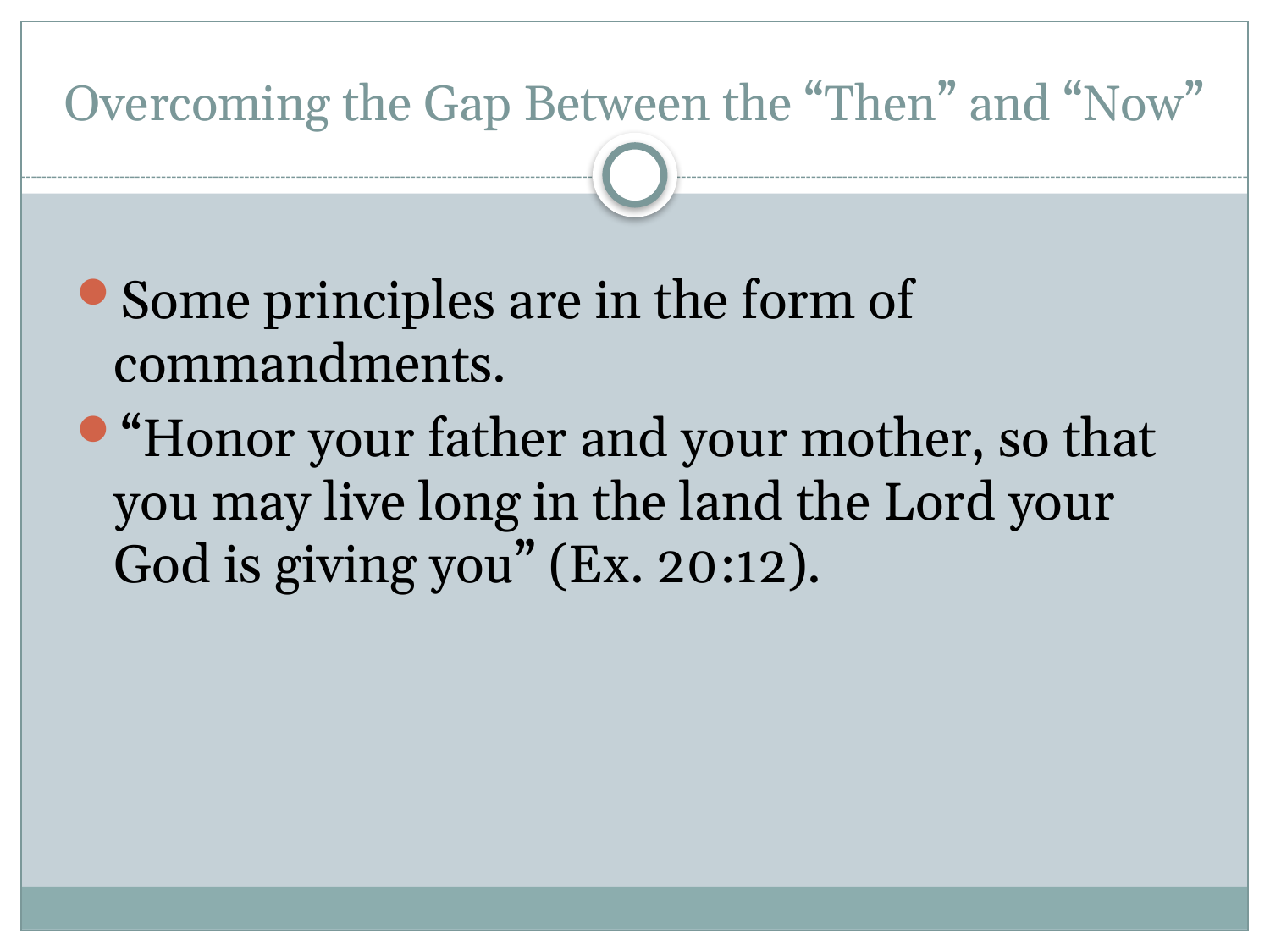

# Overcoming the Gap Between the “Then” and “Now”
Some principles are in the form of commandments.
“Honor your father and your mother, so that you may live long in the land the Lord your God is giving you” (Ex. 20:12).